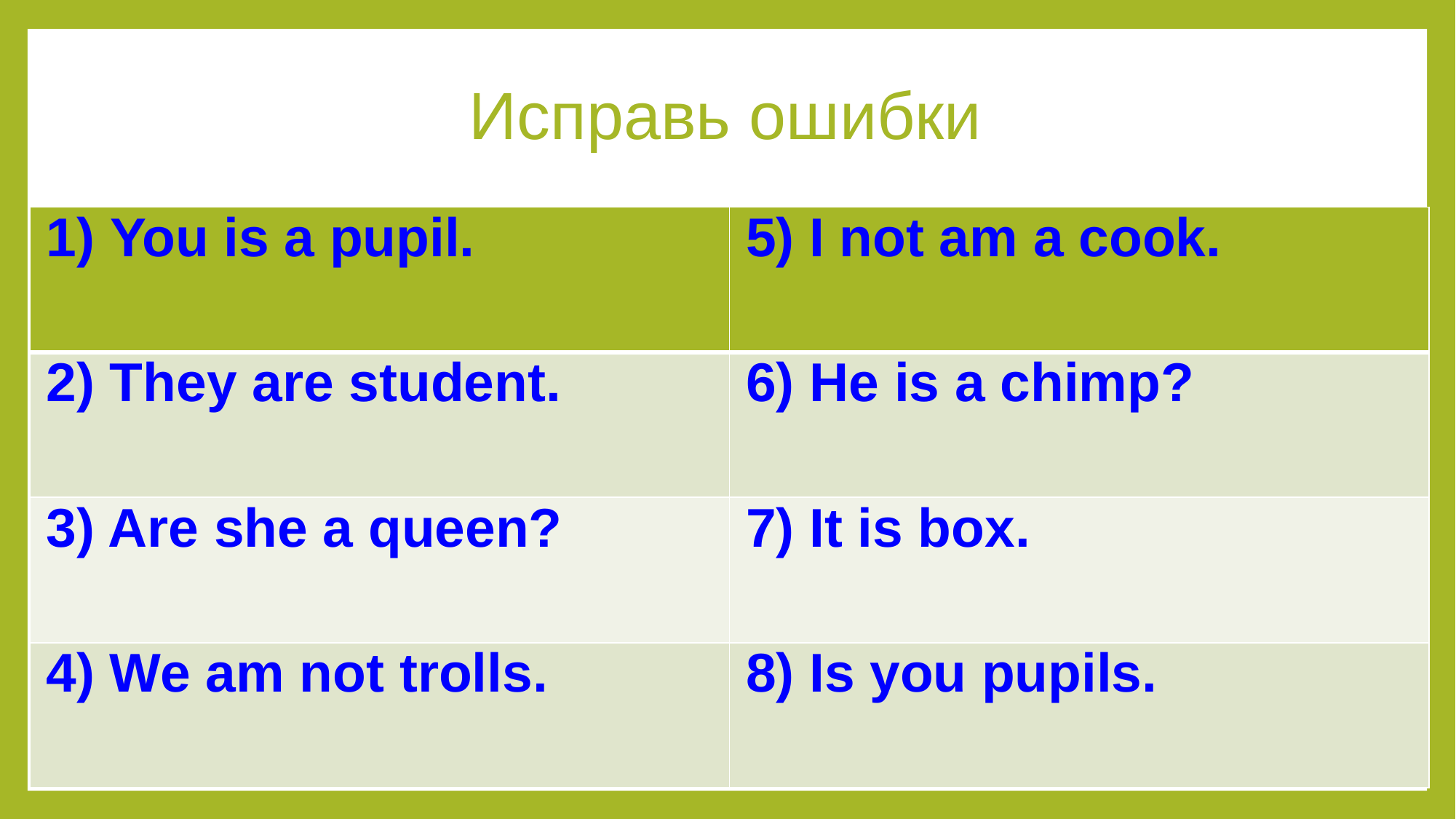

# Исправь ошибки
| 1) You is a pupil. | 5) I not am a cook. |
| --- | --- |
| 2) They are student. | 6) He is a chimp? |
| 3) Are she a queen? | 7) It is box. |
| 4) We am not trolls. | 8) Is you pupils. |